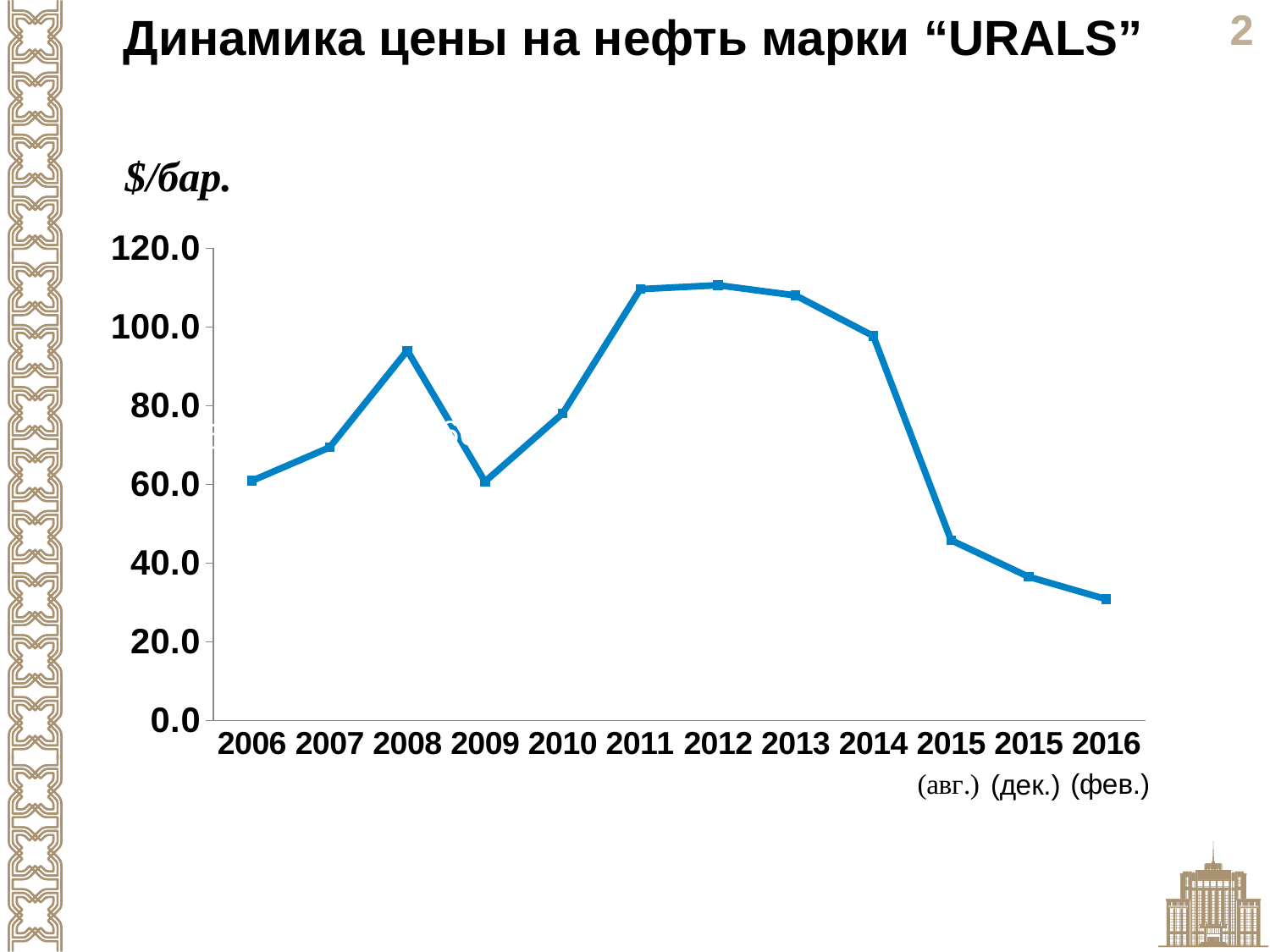

Динамика цены на нефть марки “URALS”

### Chart

| Category | Всего |
|---|---|
| 2006 | 60.9 |
| 2007 | 69.4 |
| 2008 | 94.0 |
| 2009 | 60.7 |
| 2010 | 78.0 |
| 2011 | 109.6 |
| 2012 | 110.6 |
| 2013 | 108.0 |
| 2014 | 97.7 |
| 2015 | 45.8 |
| 2015 | 36.5 |
| 2016 | 30.8 |